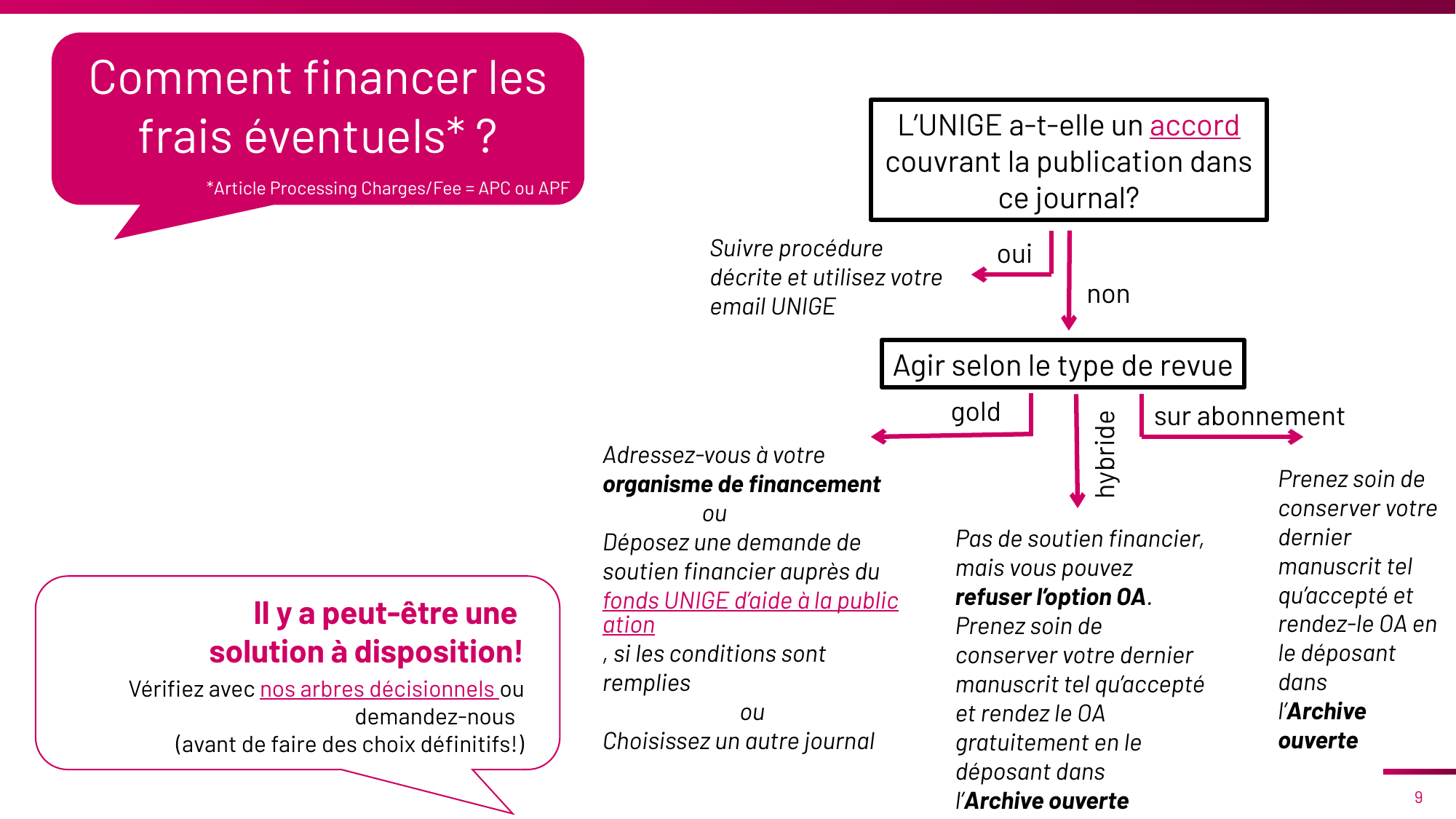

Comment financer les frais éventuels* ?
L’UNIGE a-t-elle un accord couvrant la publication dans ce journal?

*Article Processing Charges/Fee = APC ou APF
Suivre procédure décrite et utilisez votre email UNIGE
oui
non
Agir selon le type de revue
gold
sur abonnement
hybride
Adressez-vous à votre organisme de financement
                     ou
Déposez une demande de soutien financier auprès du fonds UNIGE d’aide à la publication, si les conditions sont remplies
ou
Choisissez un autre journal
Prenez soin de conserver votre dernier manuscrit tel qu’accepté et rendez-le OA en le déposant dans
l’Archive ouverte
Pas de soutien financier, mais vous pouvez refuser l’option OA. Prenez soin de conserver votre dernier manuscrit tel qu’accepté et rendez le OA gratuitement en le déposant dans
l’Archive ouverte
Cher
Il y a peut-être une
solution à disposition!
Vérifiez avec nos arbres décisionnels ou demandez-nous
(avant de faire des choix définitifs!)
9